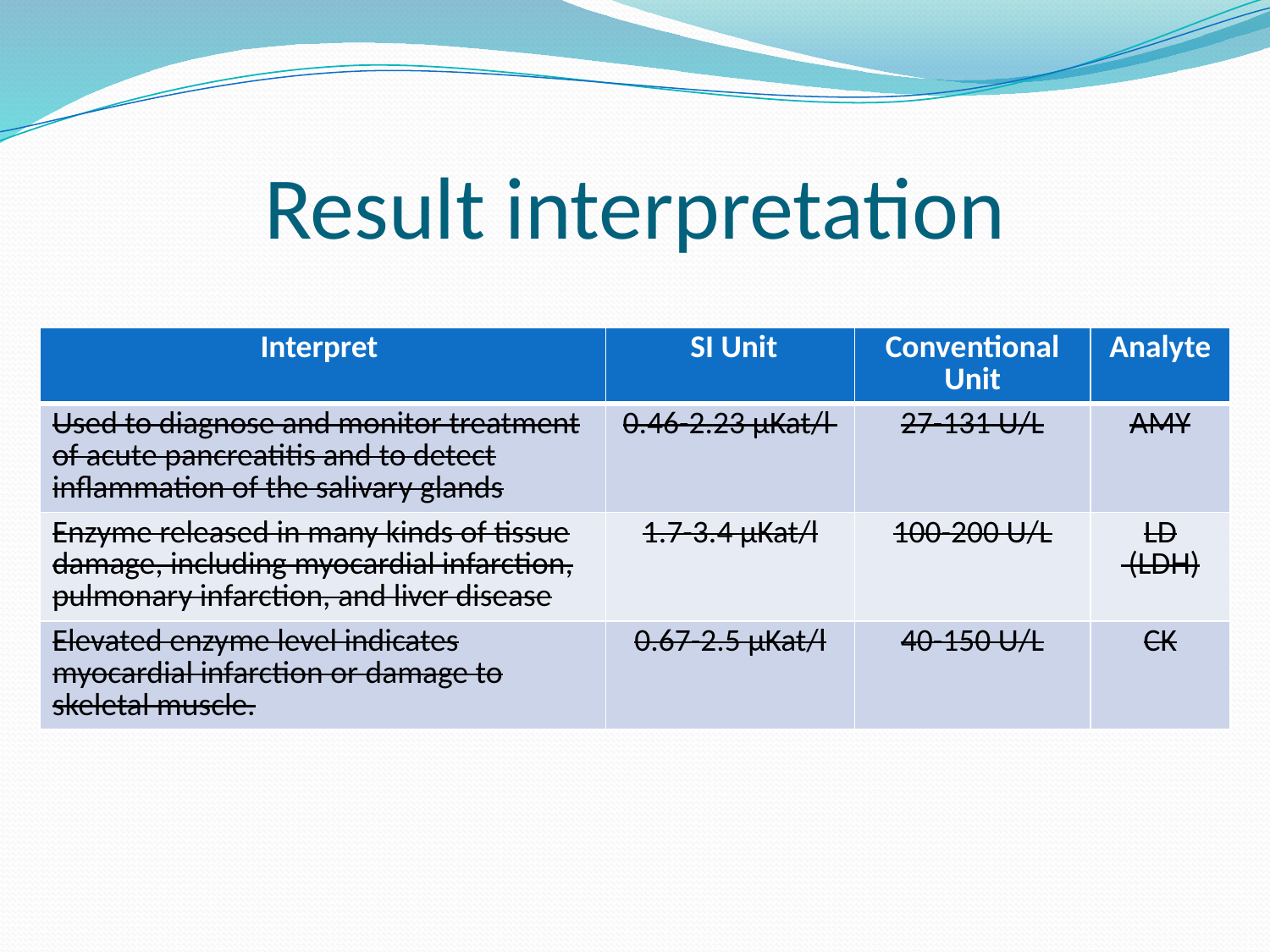

# Result interpretation
| Interpret | SI Unit | Conventional Unit | Analyte |
| --- | --- | --- | --- |
| Used to diagnose and monitor treatment of acute pancreatitis and to detect inflammation of the salivary glands | 0.46-2.23 µKat/l | 27-131 U/L | AMY |
| Enzyme released in many kinds of tissue damage, including myocardial infarction, pulmonary infarction, and liver disease | 1.7-3.4 µKat/l | 100-200 U/L | LD (LDH) |
| Elevated enzyme level indicates myocardial infarction or damage to skeletal muscle. | 0.67-2.5 µKat/l | 40-150 U/L | CK |